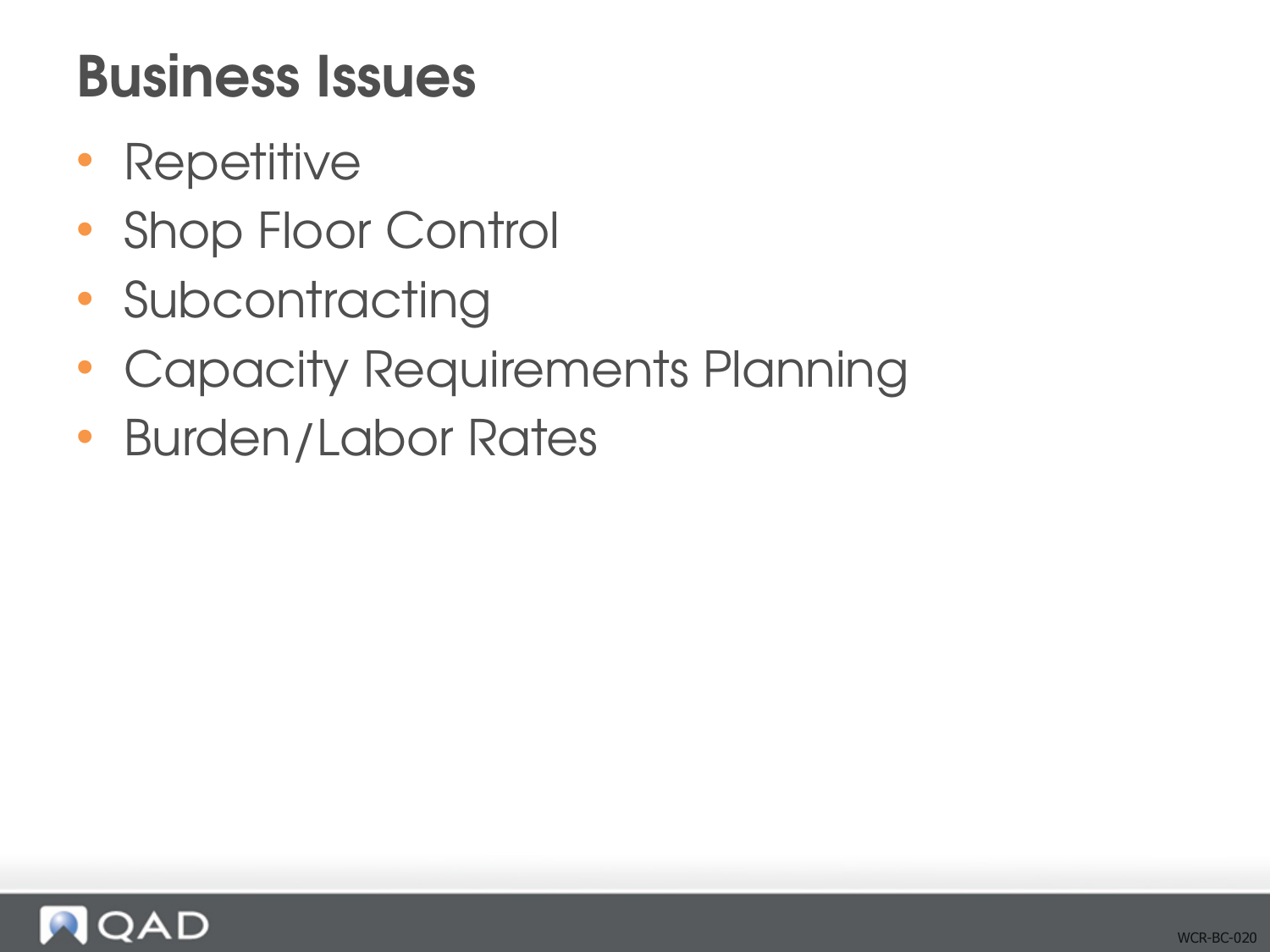

# Business Issues
Repetitive
Shop Floor Control
Subcontracting
Capacity Requirements Planning
Burden/Labor Rates
WCR-BC-020